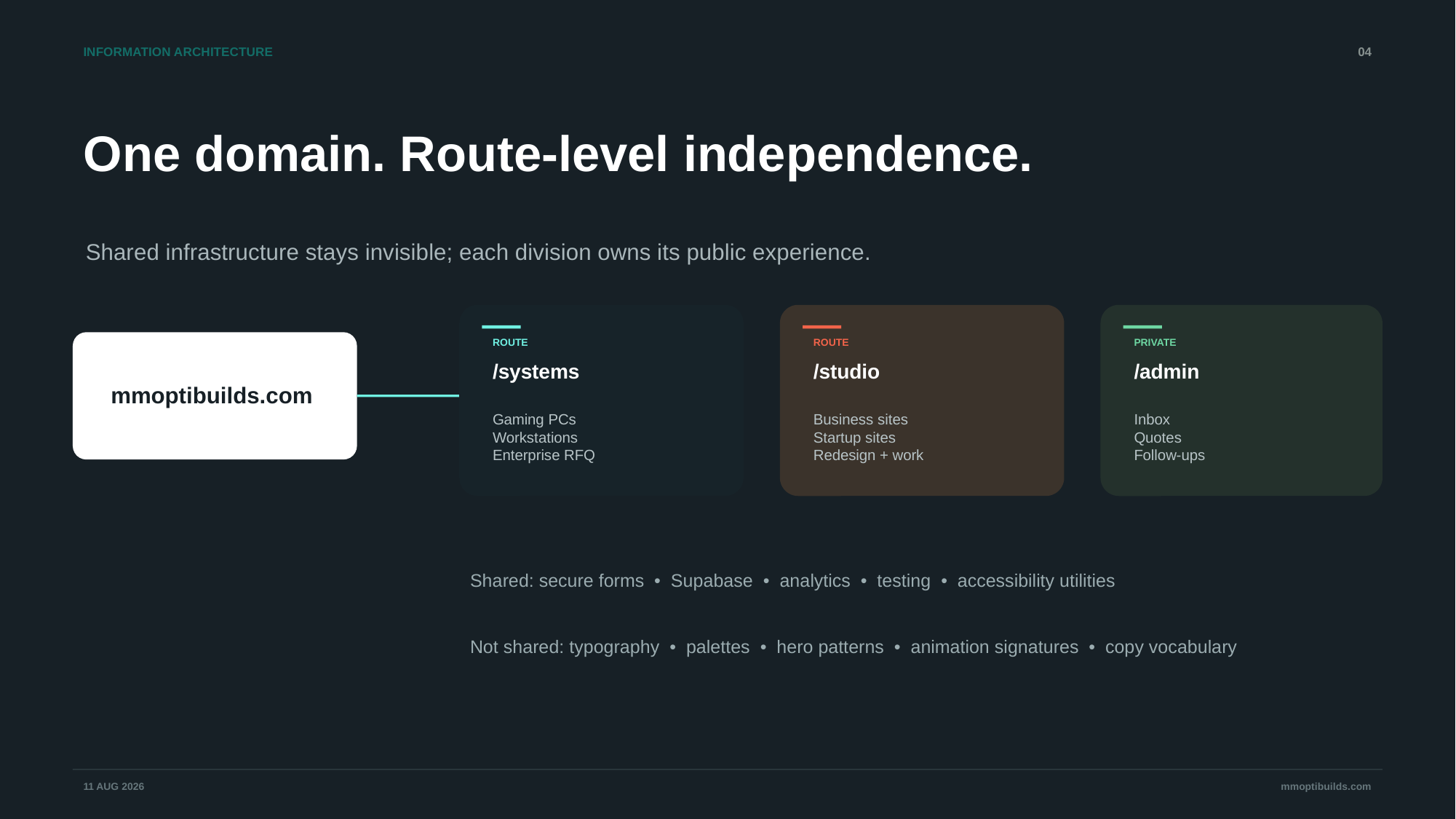

INFORMATION ARCHITECTURE
04
One domain. Route-level independence.
Shared infrastructure stays invisible; each division owns its public experience.

ROUTE
ROUTE
PRIVATE
/systems
/studio
/admin
mmoptibuilds.com
Gaming PCs
Workstations
Enterprise RFQ
Business sites
Startup sites
Redesign + work
Inbox
Quotes
Follow-ups

Shared: secure forms  •  Supabase  •  analytics  •  testing  •  accessibility utilities
Not shared: typography  •  palettes  •  hero patterns  •  animation signatures  •  copy vocabulary

11 AUG 2026
mmoptibuilds.com